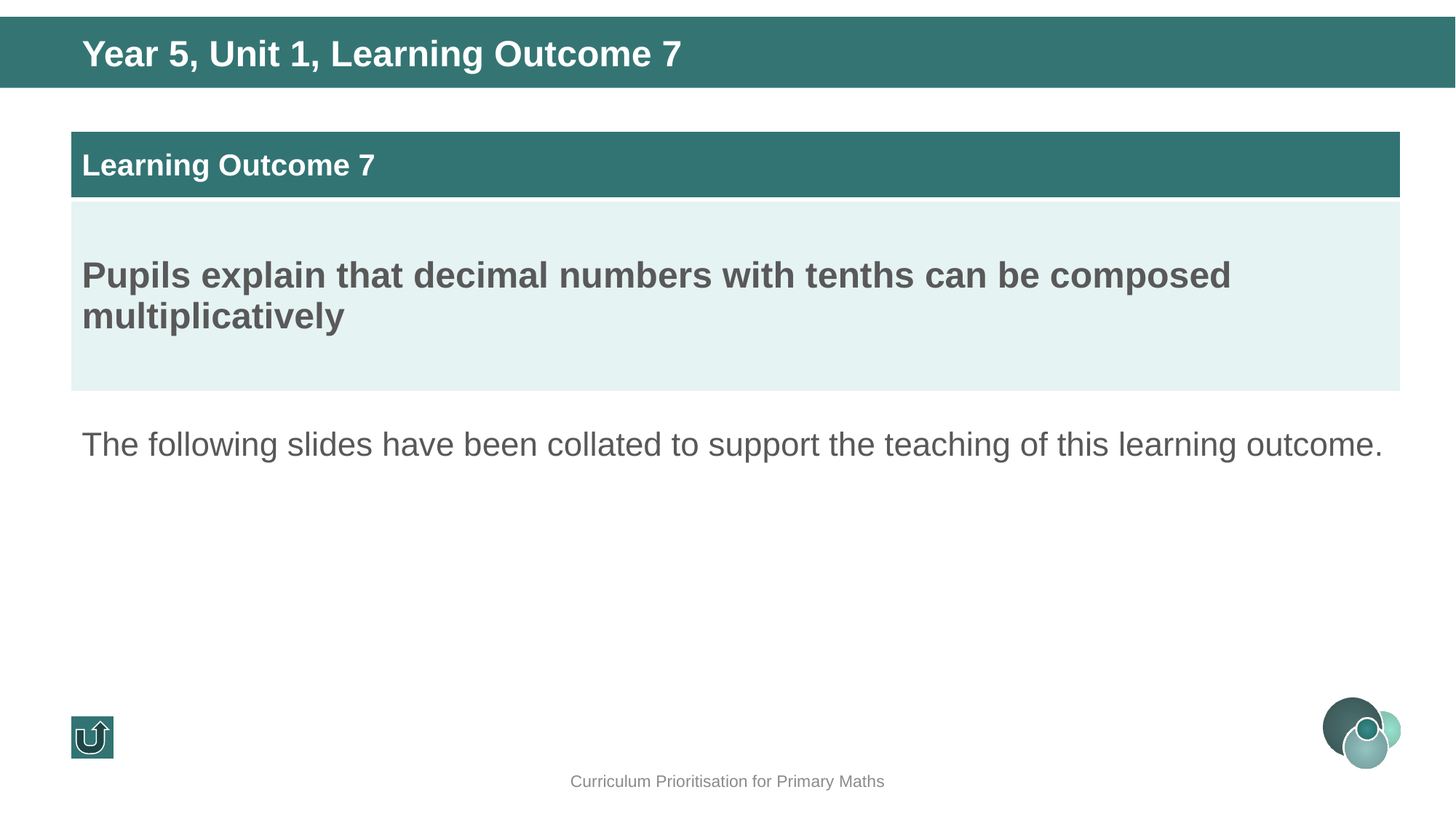

Year 5, Unit 1, Learning Outcome 7
| Learning Outcome 7 |
| --- |
| Pupils explain that decimal numbers with tenths can be composed multiplicatively |
The following slides have been collated to support the teaching of this learning outcome.

Curriculum Prioritisation for Primary Maths